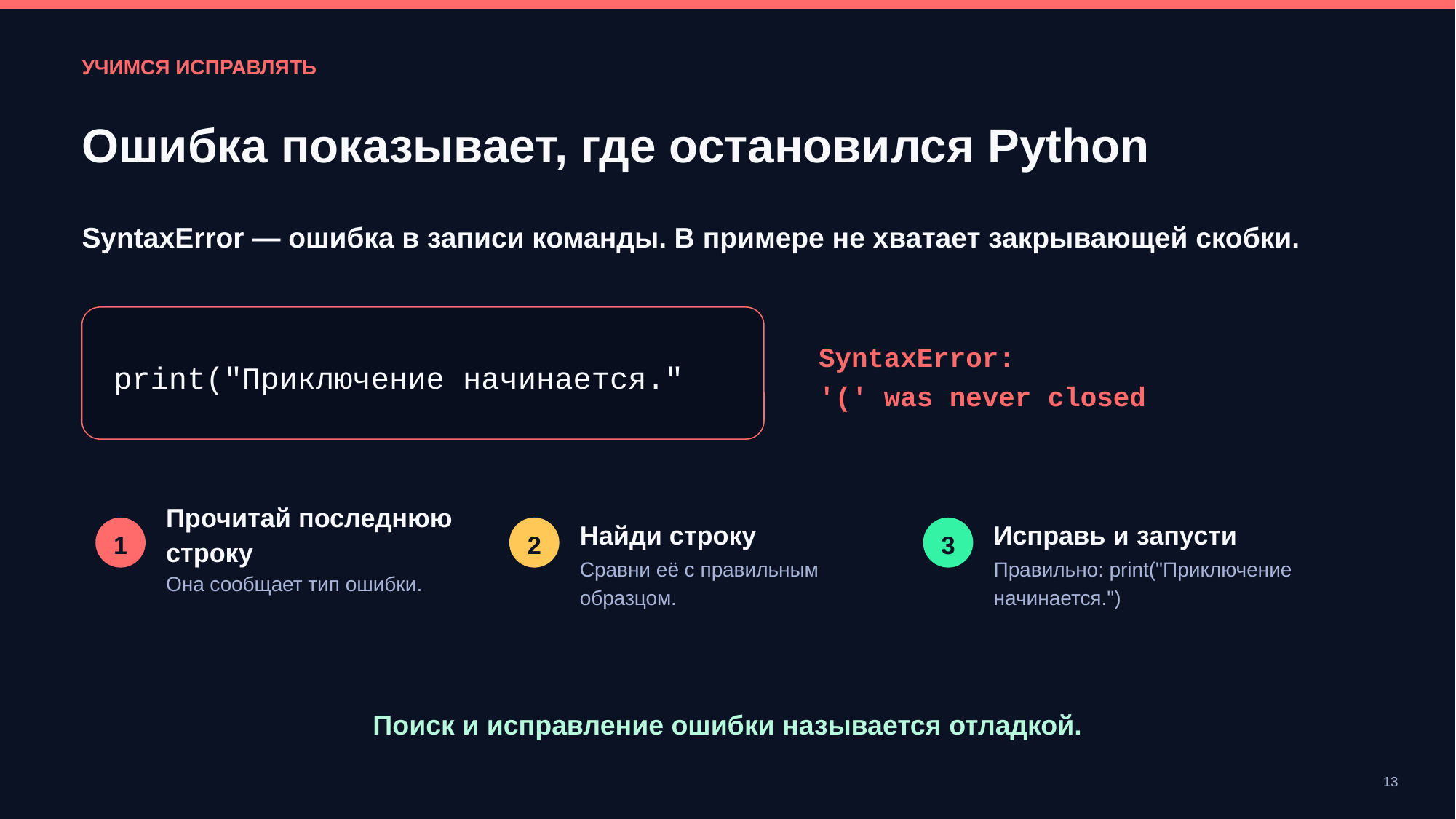

УЧИМСЯ ИСПРАВЛЯТЬ
Ошибка показывает, где остановился Python
SyntaxError — ошибка в записи команды. В примере не хватает закрывающей скобки.

SyntaxError:
'(' was never closed
print("Приключение начинается."
Прочитай последнюю строку
Найди строку
Исправь и запусти

1

2

3
Она сообщает тип ошибки.
Сравни её с правильным образцом.
Правильно: print("Приключение начинается.")
Поиск и исправление ошибки называется отладкой.
13